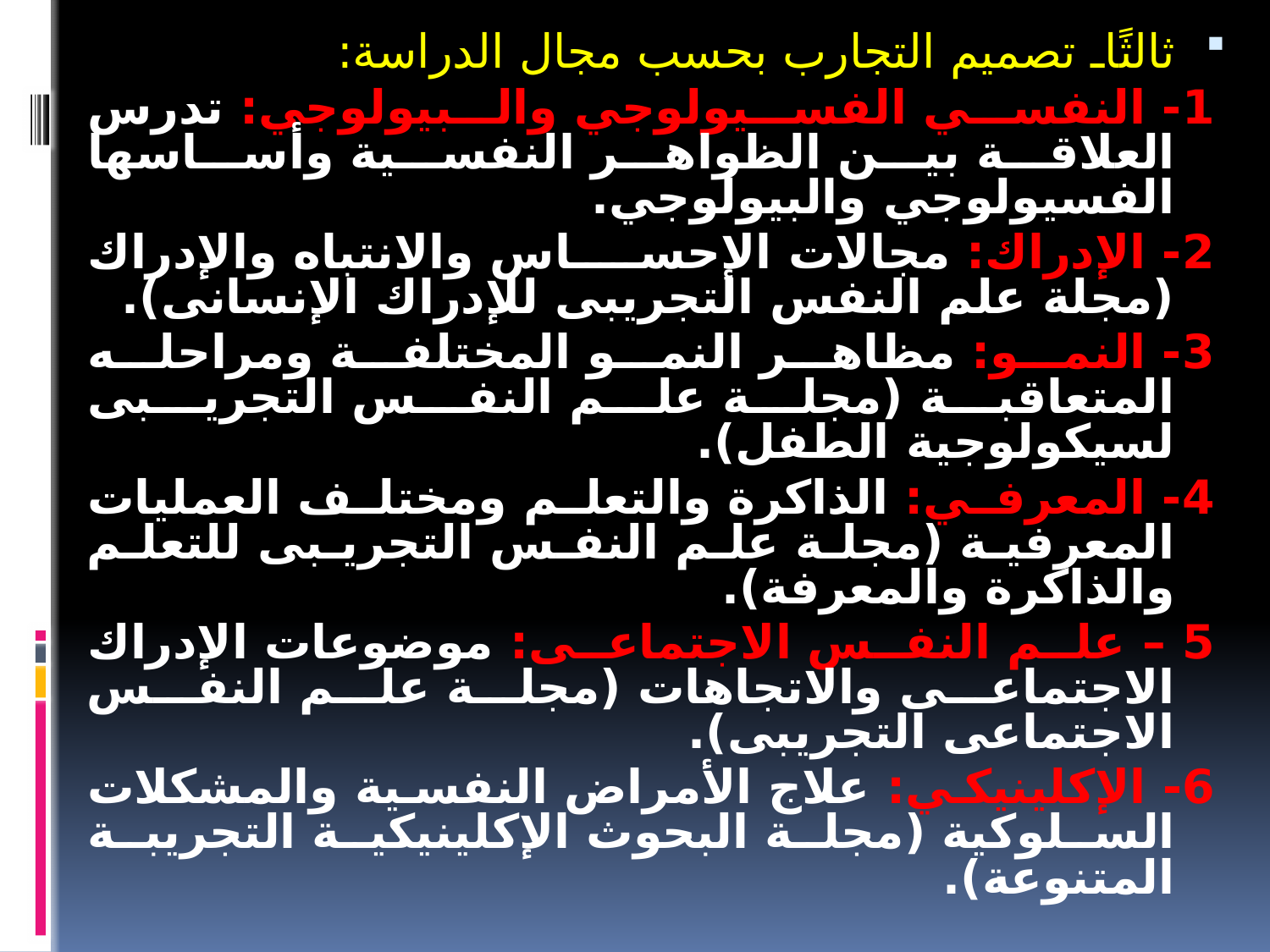

ثالثًاـ تصميم التجارب بحسب مجال الدراسة:
1- النفسي الفسيولوجي والبيولوجي: تدرس العلاقة بين الظواهر النفسية وأساسها الفسيولوجي والبيولوجي.
2- الإدراك: مجالات الإحساس والانتباه والإدراك (مجلة علم النفس التجريبى للإدراك الإنسانى).
3- النمو: مظاهر النمو المختلفة ومراحله المتعاقبة (مجلة علم النفس التجريبى لسيكولوجية الطفل).
4- المعرفي: الذاكرة والتعلم ومختلف العمليات المعرفية (مجلة علم النفس التجريبى للتعلم والذاكرة والمعرفة).
5 – علم النفس الاجتماعى: موضوعات الإدراك الاجتماعى والاتجاهات (مجلة علم النفس الاجتماعى التجريبى).
6- الإكلينيكي: علاج الأمراض النفسية والمشكلات السلوكية (مجلة البحوث الإكلينيكية التجريبة المتنوعة).